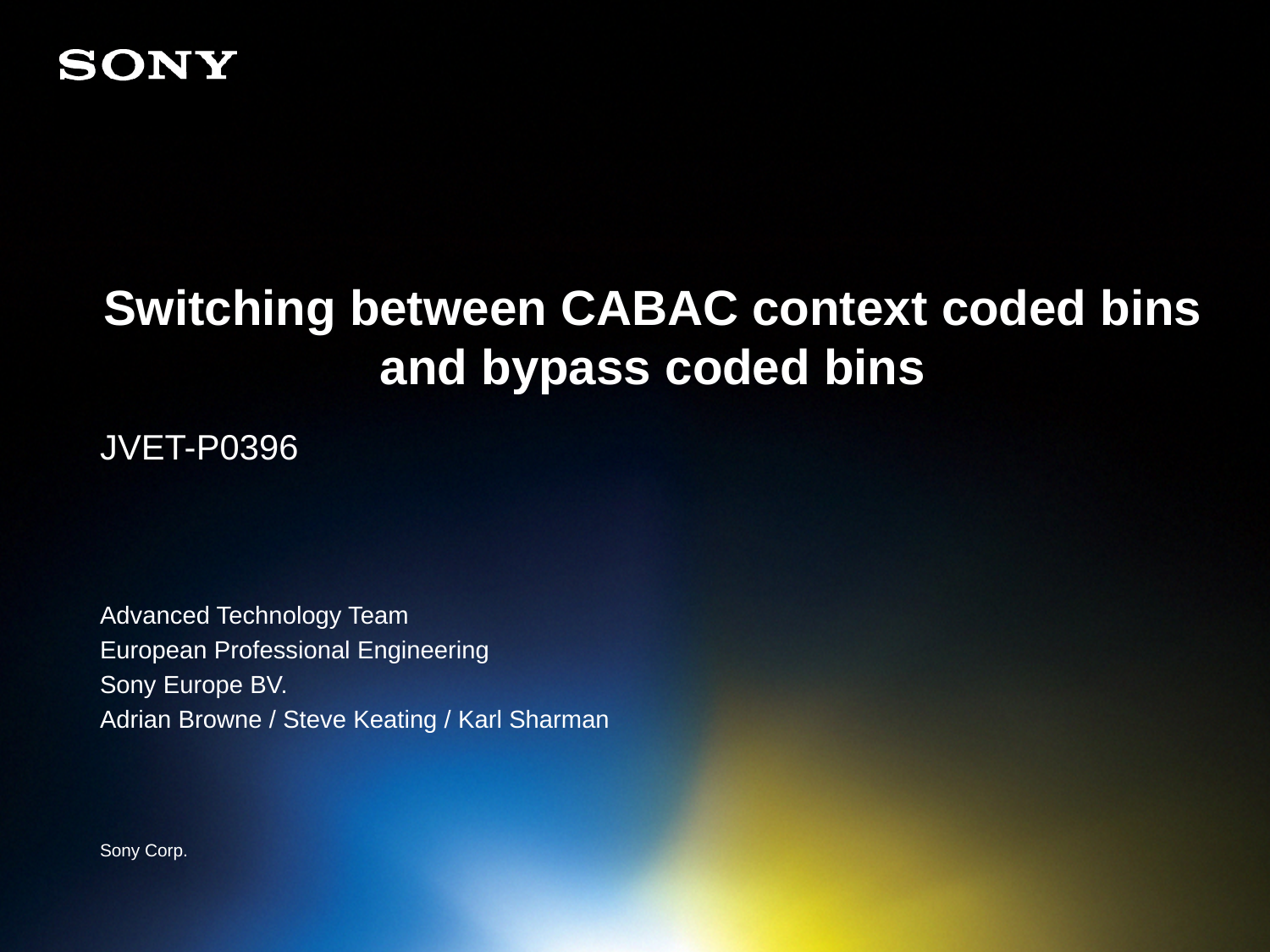

# Switching between CABAC context coded bins and bypass coded bins
JVET-P0396
Advanced Technology Team
European Professional Engineering
Sony Europe BV.
Adrian Browne / Steve Keating / Karl Sharman
Sony Corp.